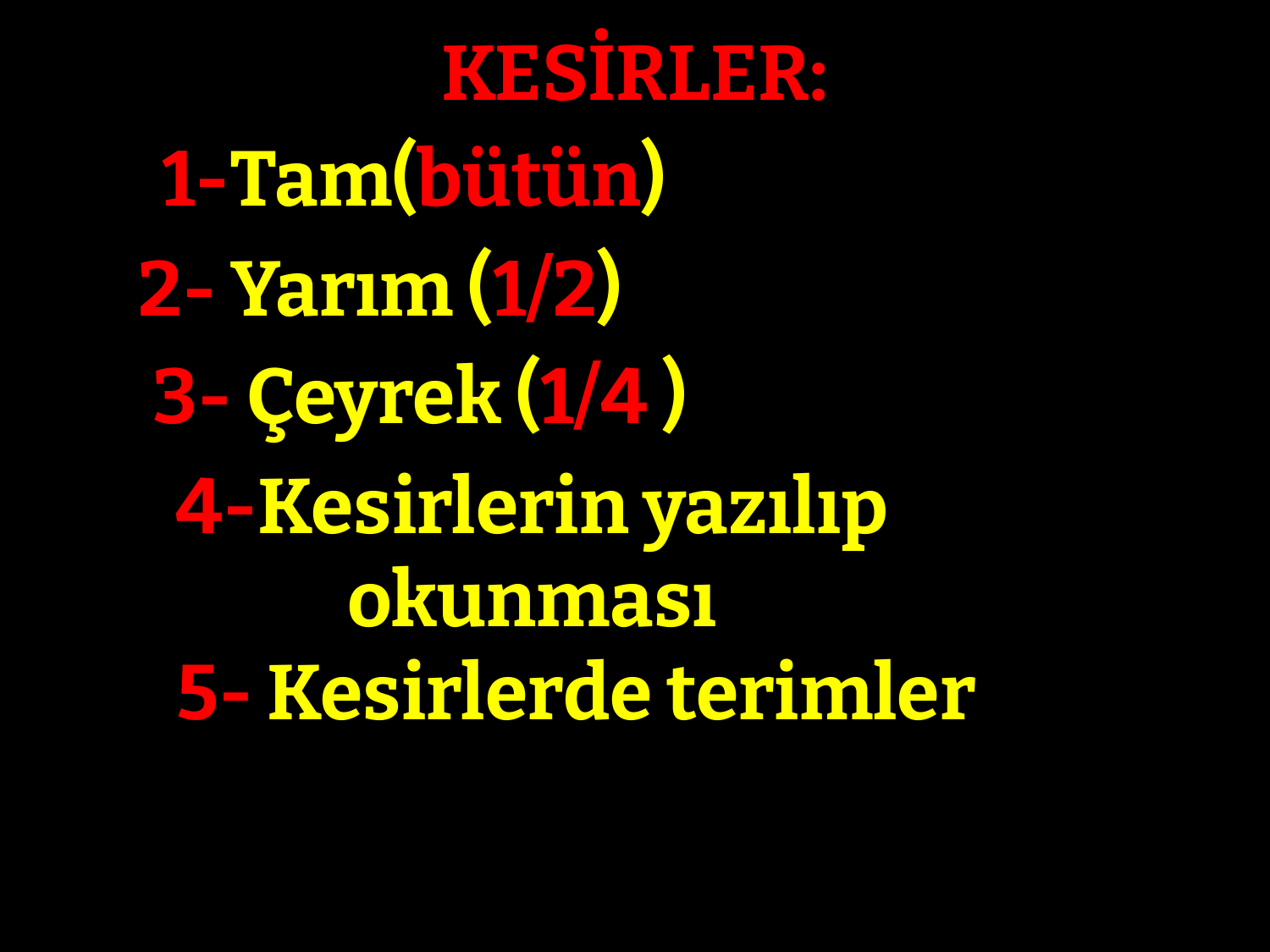

KESİRLER:
1-Tam(bütün)
2- Yarım (1/2)
#
3- Çeyrek (1/4 )
4-Kesirlerin yazılıp okunması
5- Kesirlerde terimler